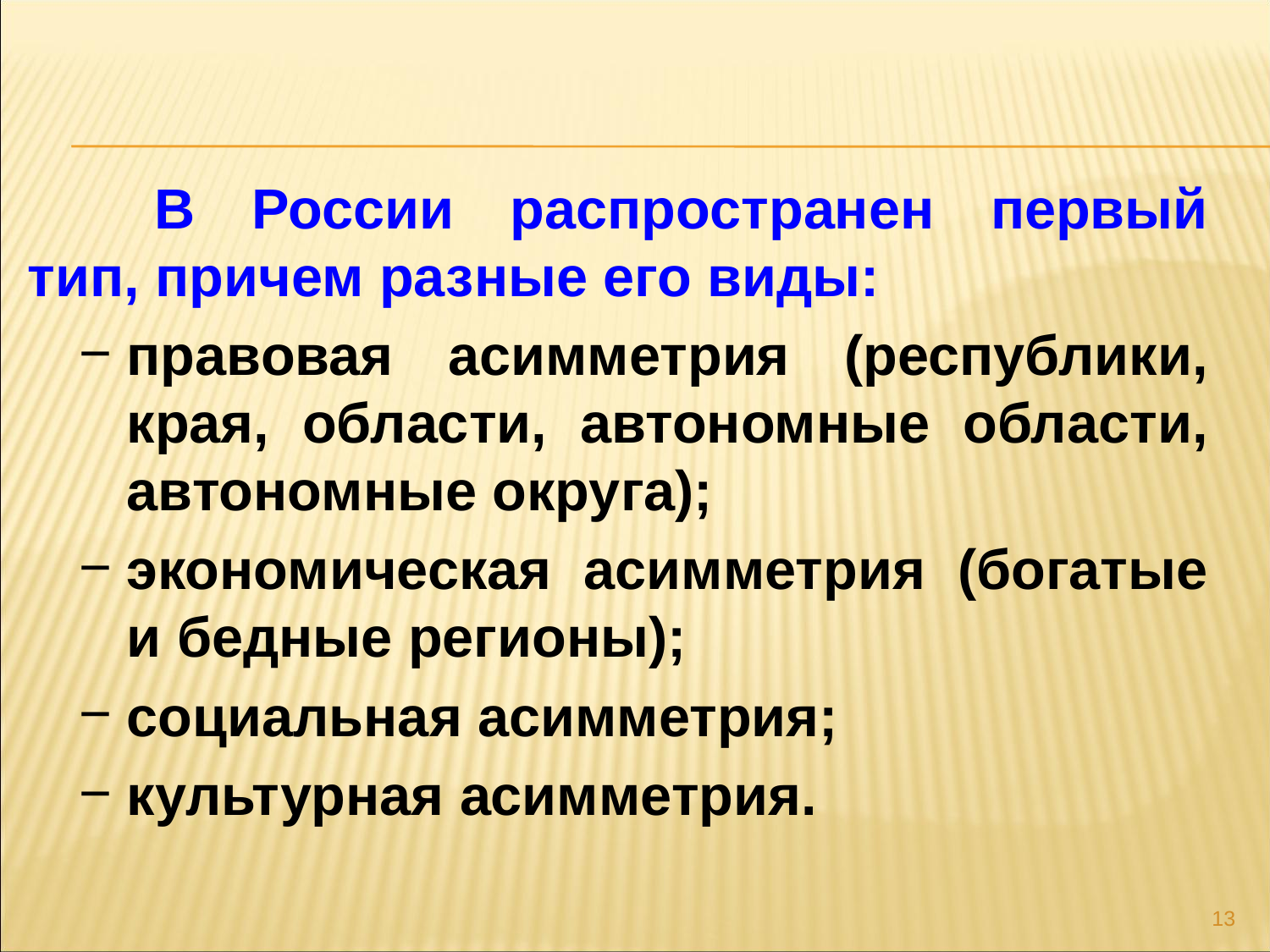

В России распространен первый тип, причем разные его виды:
правовая асимметрия (республики, края, области, автономные области, автономные округа);
экономическая асимметрия (богатые и бедные регионы);
социальная асимметрия;
культурная асимметрия.

13